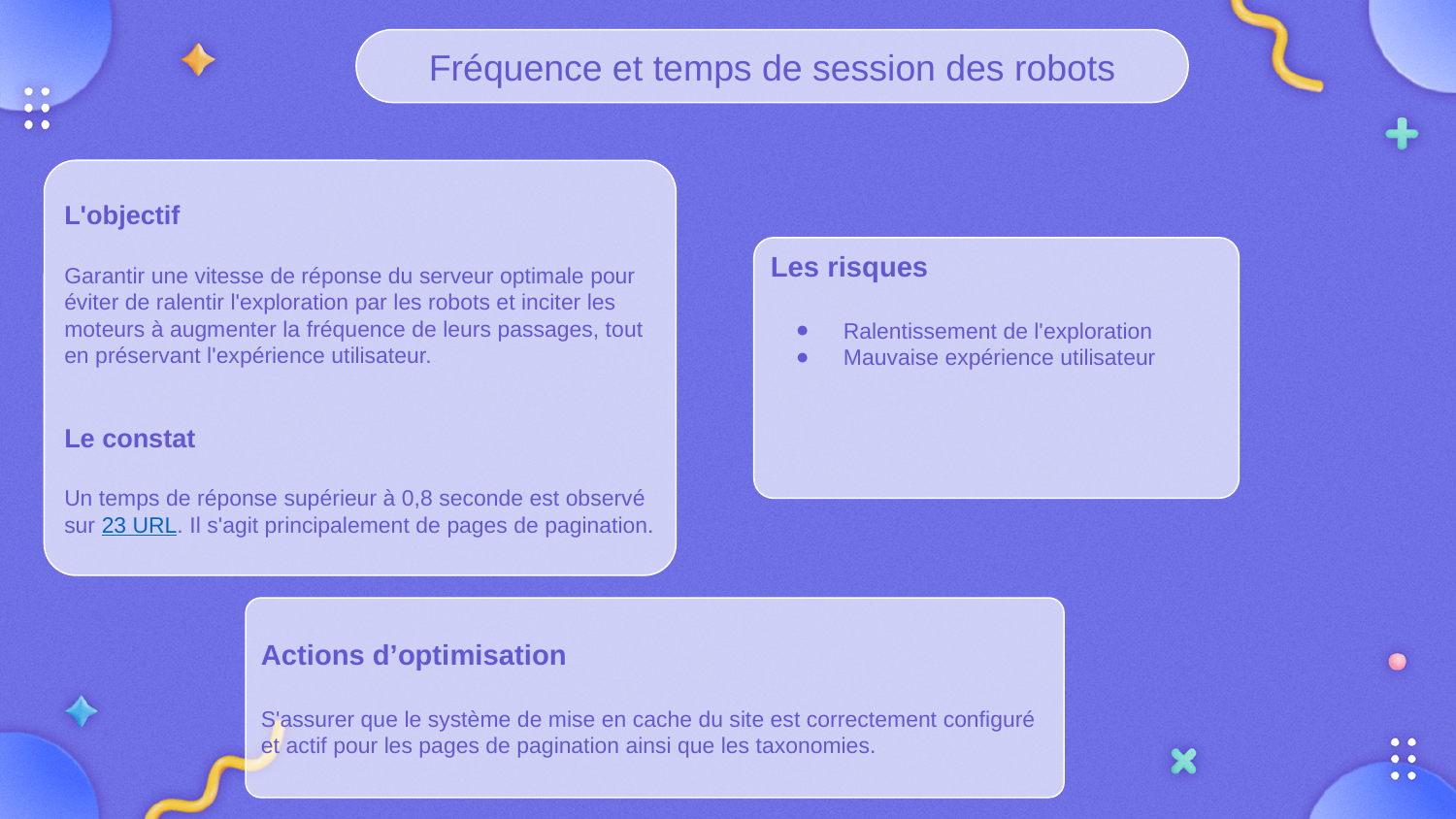

Fréquence et temps de session des robots
L'objectif

Garantir une vitesse de réponse du serveur optimale pour éviter de ralentir l'exploration par les robots et inciter les moteurs à augmenter la fréquence de leurs passages, tout en préservant l'expérience utilisateur.

Le constat

Un temps de réponse supérieur à 0,8 seconde est observé sur 23 URL. Il s'agit principalement de pages de pagination.
Les risques

Ralentissement de l'exploration
Mauvaise expérience utilisateur

Actions d’optimisation

S'assurer que le système de mise en cache du site est correctement configuré et actif pour les pages de pagination ainsi que les taxonomies.